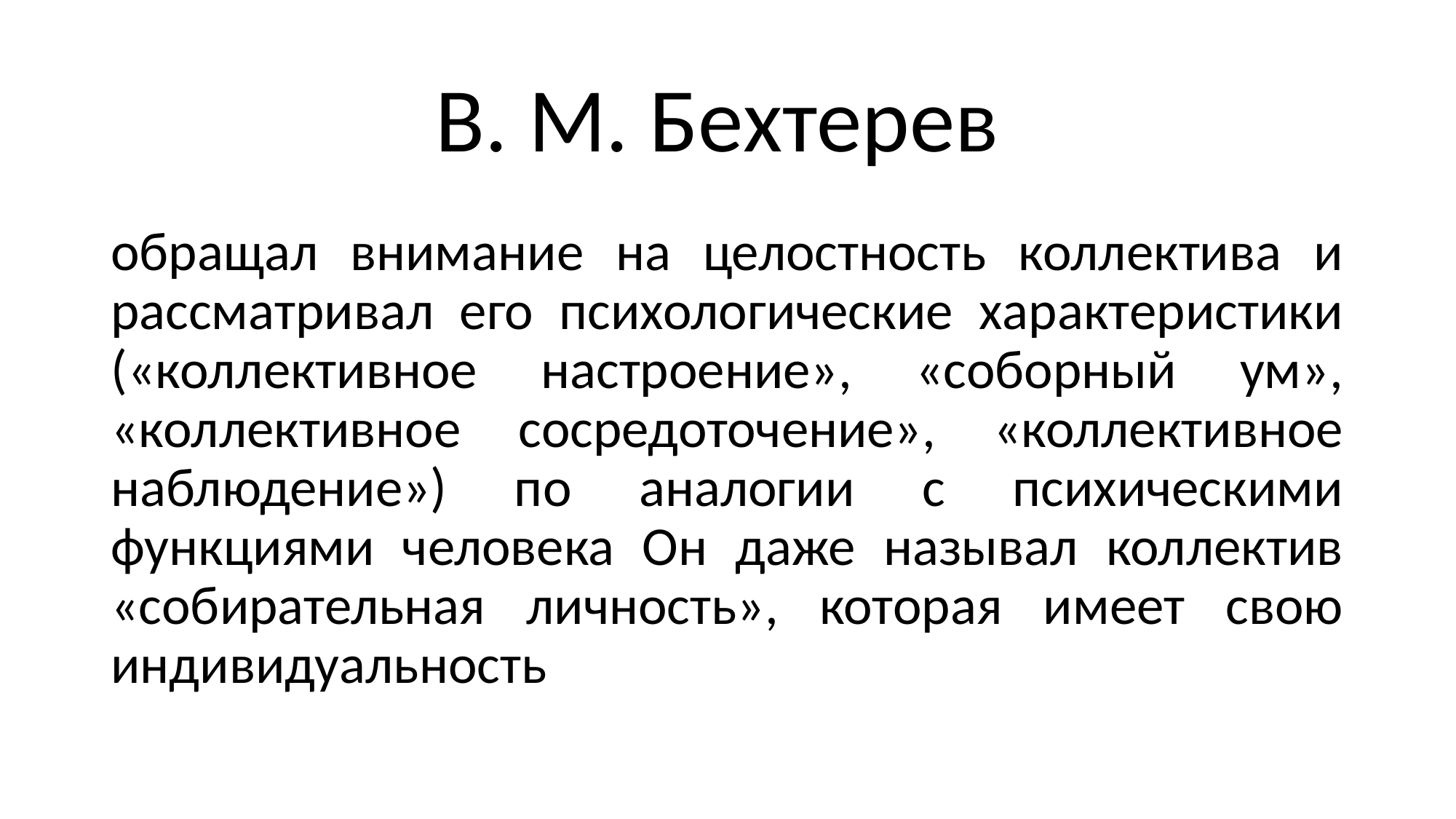

# В. М. Бехтерев
обращал внимание на целостность коллектива и рассматривал его психологические характеристики («коллективное настроение», «соборный ум», «коллективное сосредоточение», «коллективное наблюдение») по аналогии с психическими функциями человека Он даже называл коллектив «собирательная личность», которая имеет свою индивидуальность